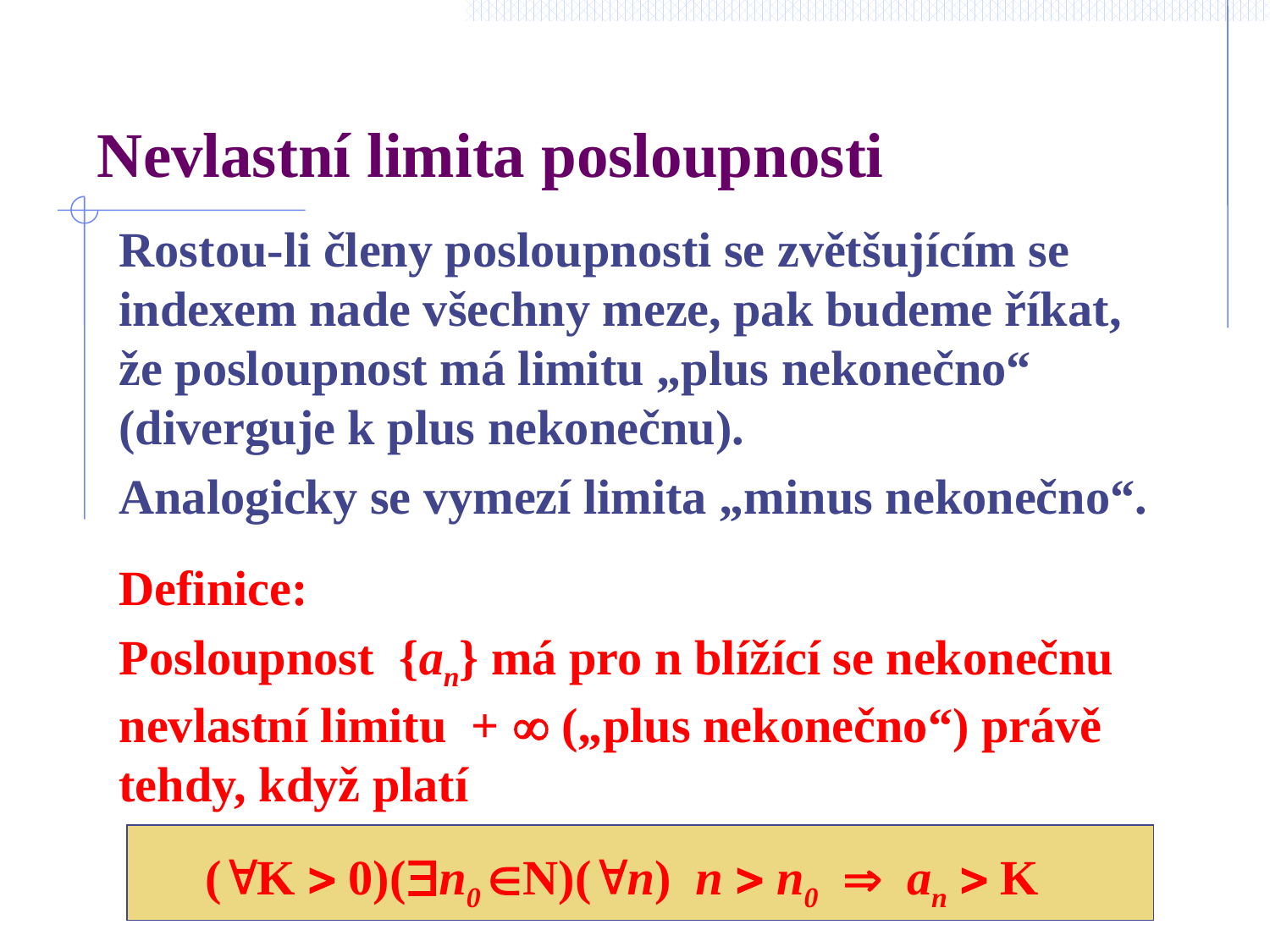

# Nevlastní limita posloupnosti
 	Rostou-li členy posloupnosti se zvětšujícím se indexem nade všechny meze, pak budeme říkat, že posloupnost má limitu „plus nekonečno“ (diverguje k plus nekonečnu).
	Analogicky se vymezí limita „minus nekonečno“.
 	Definice:
	Posloupnost  {an} má pro n blížící se nekonečnu nevlastní limitu  + ∞ („plus nekonečno“) právě tehdy, když platí

	       (∀K > 0)(∃n0 ∈N)(∀n)  n > n0  ⇒  an > K